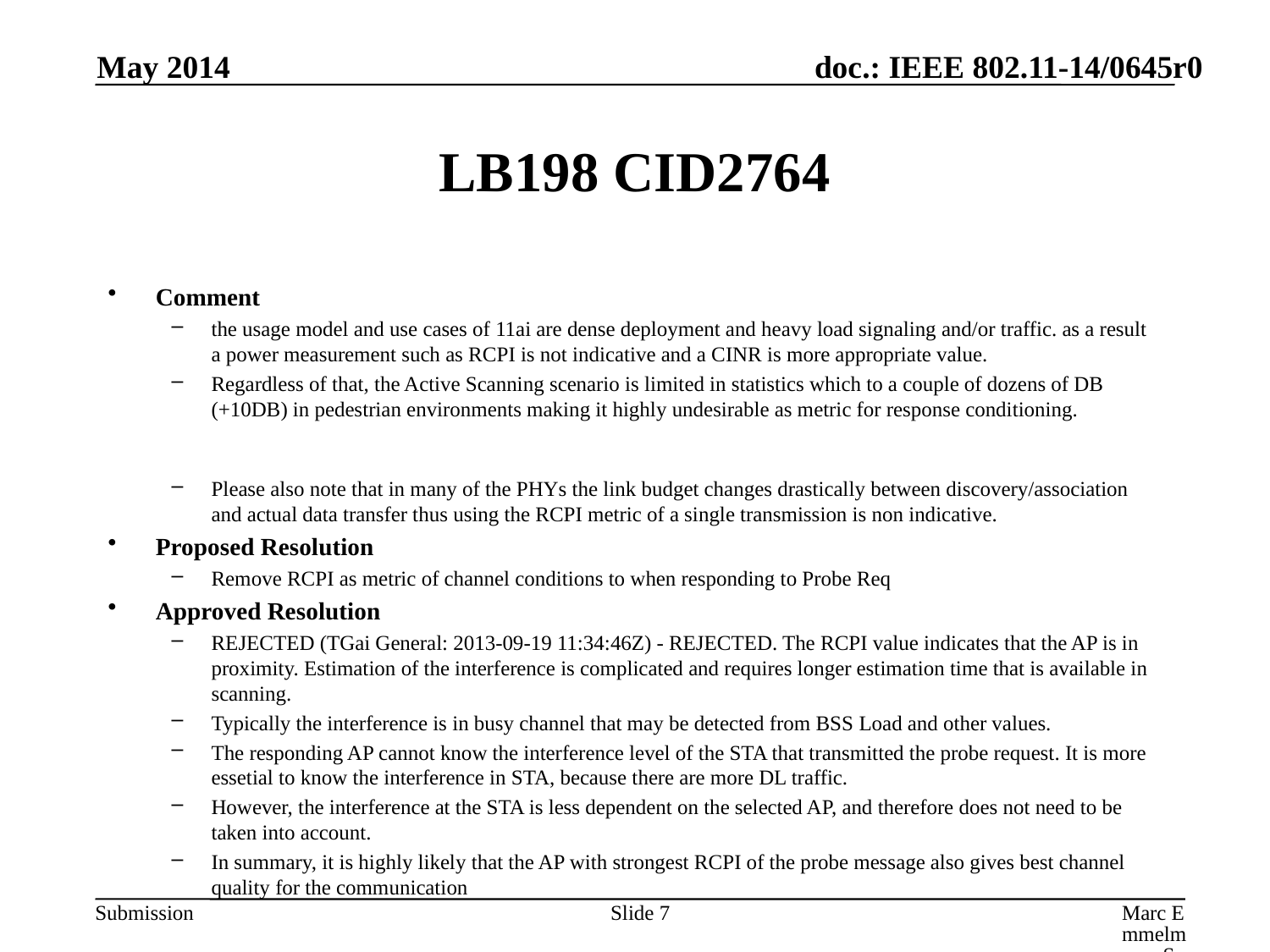

May 2014
# LB198 CID2764
Comment
the usage model and use cases of 11ai are dense deployment and heavy load signaling and/or traffic. as a result a power measurement such as RCPI is not indicative and a CINR is more appropriate value.
Regardless of that, the Active Scanning scenario is limited in statistics which to a couple of dozens of DB (+10DB) in pedestrian environments making it highly undesirable as metric for response conditioning.

Please also note that in many of the PHYs the link budget changes drastically between discovery/association and actual data transfer thus using the RCPI metric of a single transmission is non indicative.
Proposed Resolution
Remove RCPI as metric of channel conditions to when responding to Probe Req
Approved Resolution
REJECTED (TGai General: 2013-09-19 11:34:46Z) - REJECTED. The RCPI value indicates that the AP is in proximity. Estimation of the interference is complicated and requires longer estimation time that is available in scanning.
Typically the interference is in busy channel that may be detected from BSS Load and other values.
The responding AP cannot know the interference level of the STA that transmitted the probe request. It is more essetial to know the interference in STA, because there are more DL traffic.
However, the interference at the STA is less dependent on the selected AP, and therefore does not need to be taken into account.
In summary, it is highly likely that the AP with strongest RCPI of the probe message also gives best channel quality for the communication

Slide 7
Marc Emmelmann, Self